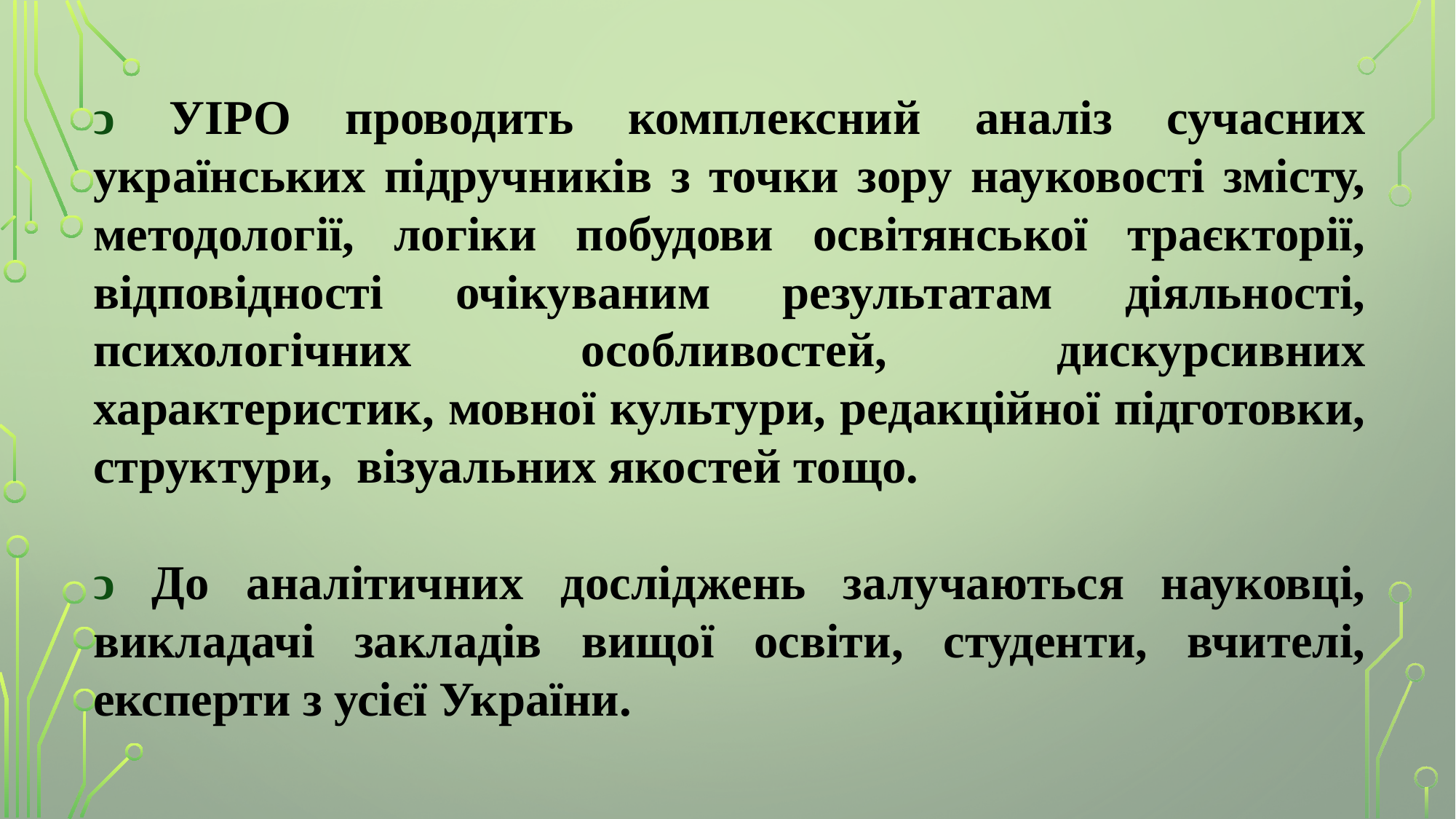

ͻ УІРО проводить комплексний аналіз сучасних українських підручників з точки зору науковості змісту, методології, логіки побудови освітянської траєкторії, відповідності очікуваним результатам діяльності, психологічних особливостей, дискурсивних характеристик, мовної культури, редакційної підготовки, структури,  візуальних якостей тощо.

ͻ До аналітичних досліджень залучаються науковці, викладачі закладів вищої освіти, студенти, вчителі, експерти з усієї України.